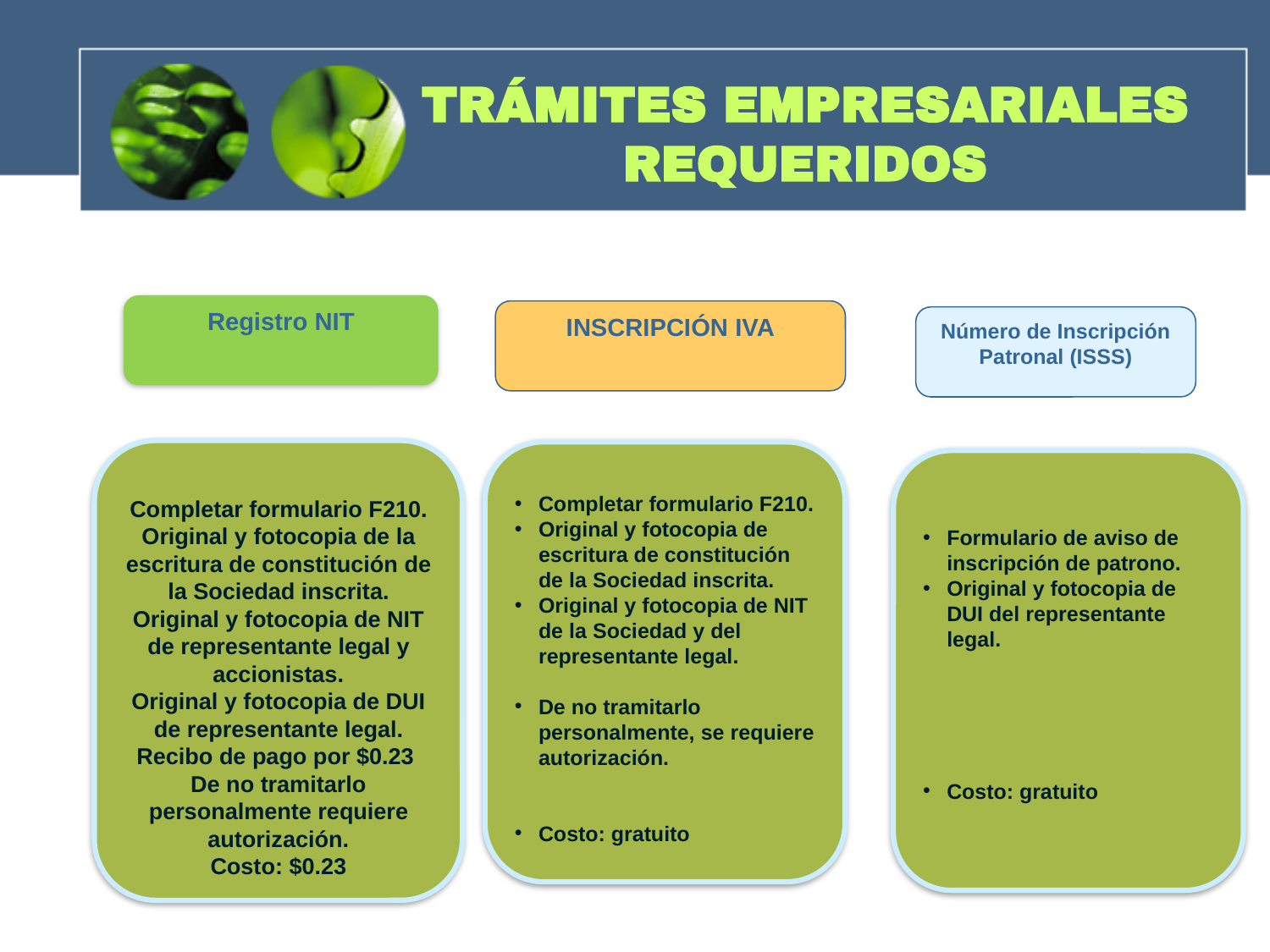

# TRÁMITES EMPRESARIALES REQUERIDOS
Registro NIT
INSCRIPCIÓN IVA
Número de Inscripción Patronal (ISSS)

Completar formulario F210.
Original y fotocopia de la escritura de constitución de la Sociedad inscrita.
Original y fotocopia de NIT de representante legal y accionistas.
Original y fotocopia de DUI de representante legal.
Recibo de pago por $0.23
De no tramitarlo personalmente requiere autorización.
Costo: $0.23

Completar formulario F210.
Original y fotocopia de escritura de constitución de la Sociedad inscrita.
Original y fotocopia de NIT de la Sociedad y del representante legal.

De no tramitarlo personalmente, se requiere autorización.

Costo: gratuito

Formulario de aviso de inscripción de patrono.
Original y fotocopia de DUI del representante legal.

Costo: gratuito